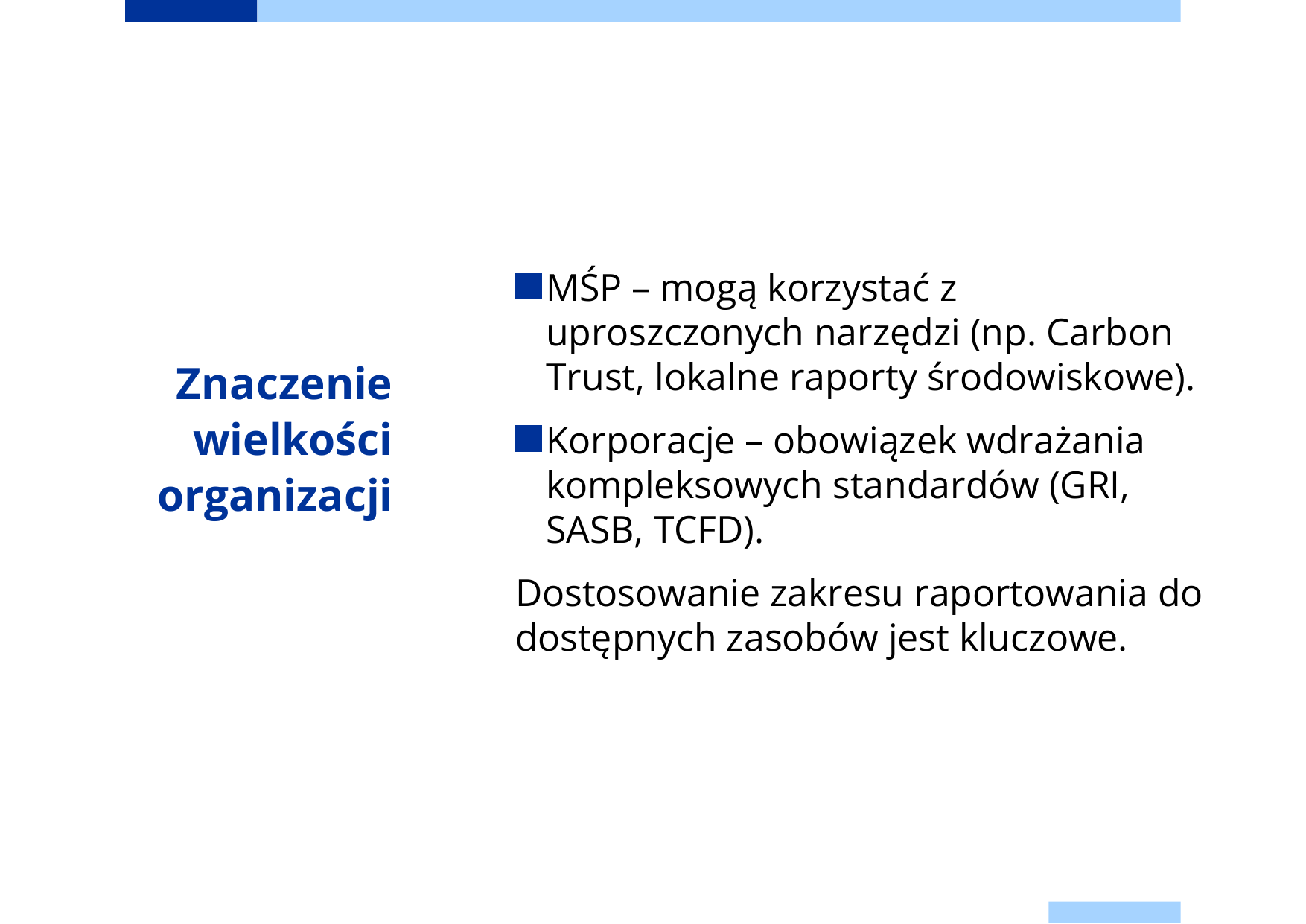

# Znaczenie wielkości organizacji
MŚP – mogą korzystać z uproszczonych narzędzi (np. Carbon Trust, lokalne raporty środowiskowe).
Korporacje – obowiązek wdrażania kompleksowych standardów (GRI, SASB, TCFD).
Dostosowanie zakresu raportowania do dostępnych zasobów jest kluczowe.